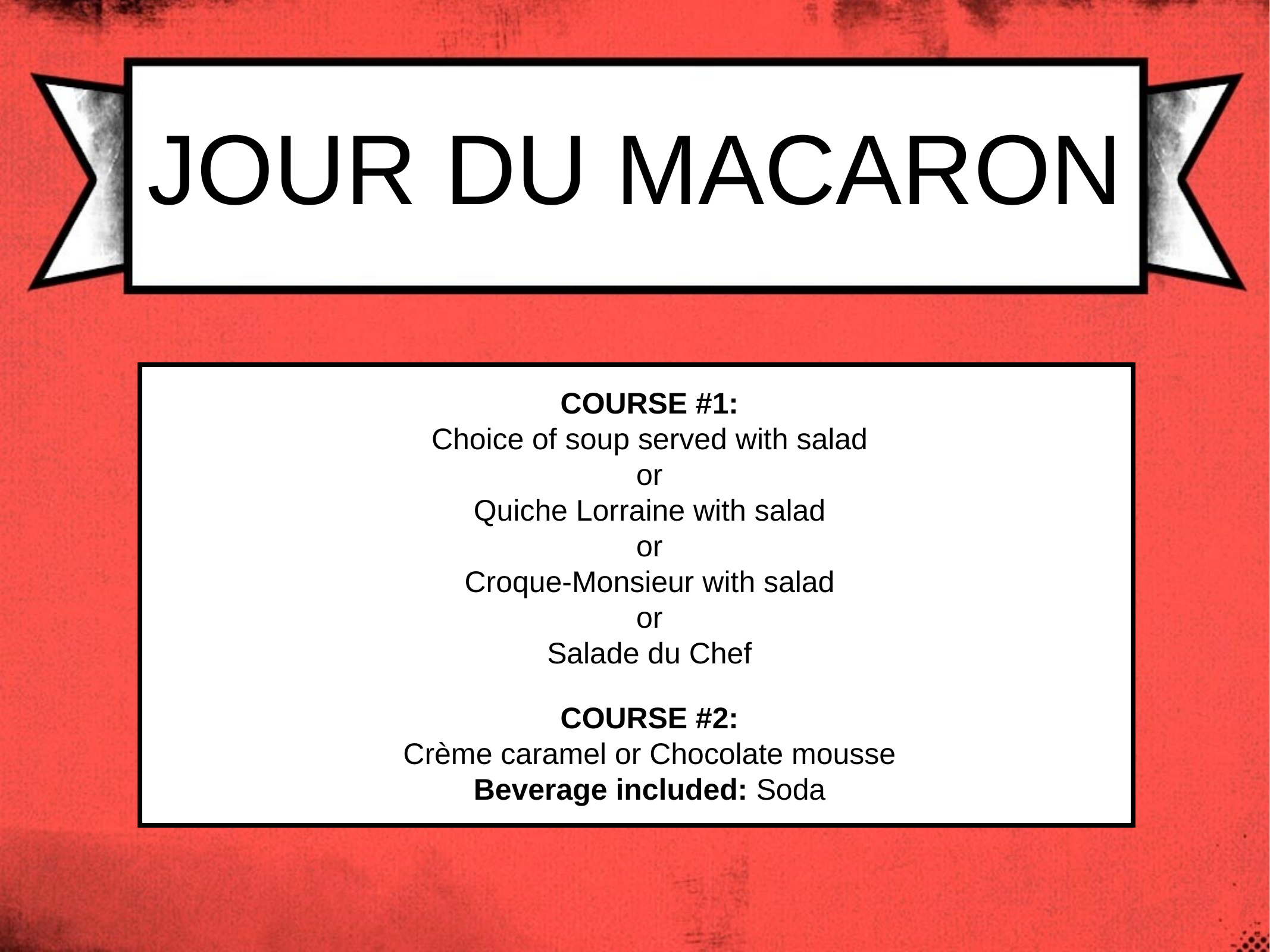

# Jour Du macaron

COURSE #1:
Choice of soup served with salad
or
Quiche Lorraine with salad
or
Croque-Monsieur with salad
or
Salade du Chef
COURSE #2:
Crème caramel or Chocolate mousse
Beverage included: Soda